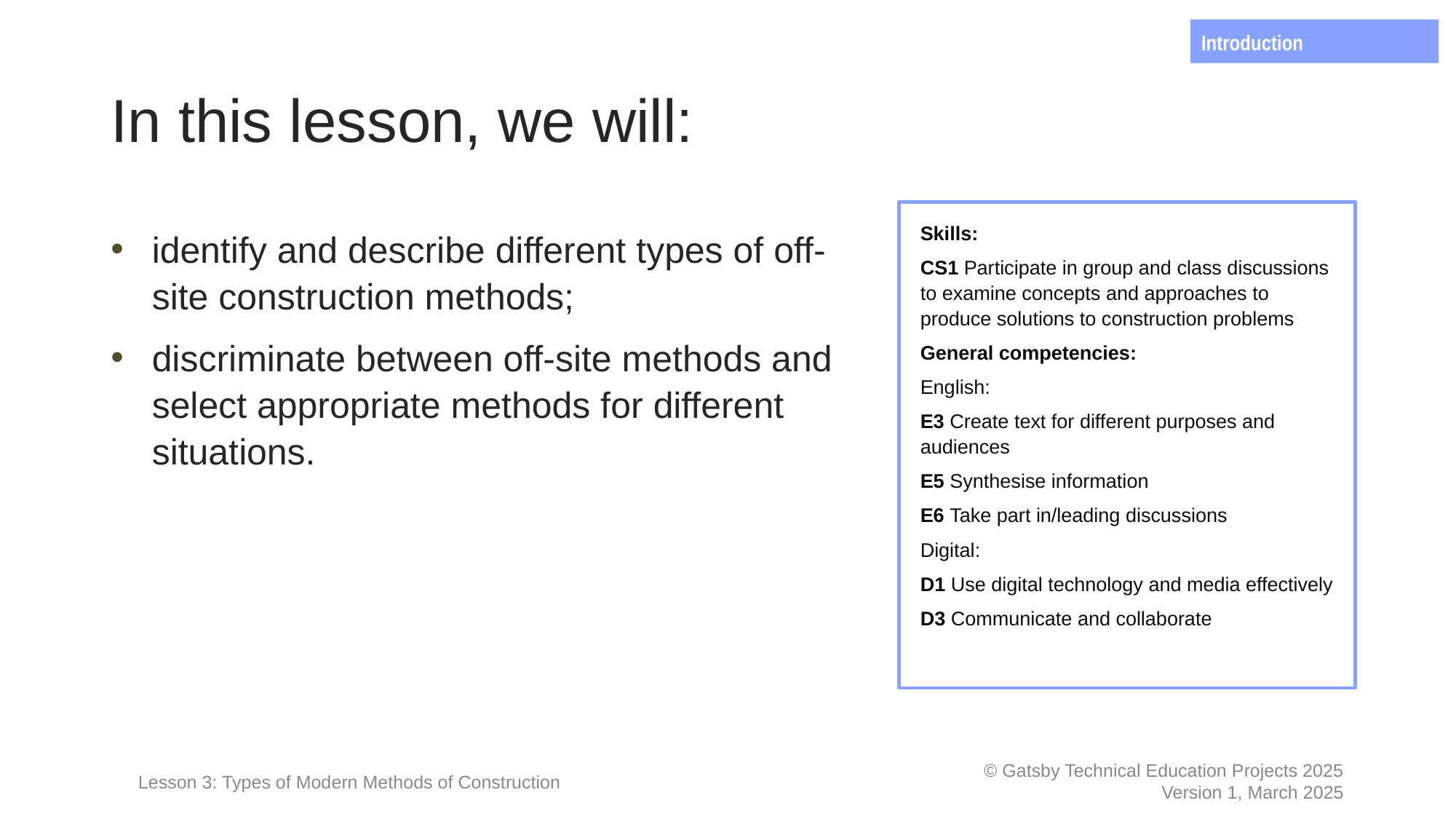

Introduction
# In this lesson, we will:
Skills:
CS1 Participate in group and class discussions to examine concepts and approaches to produce solutions to construction problems
General competencies:
English:
E3 Create text for different purposes and audiences
E5 Synthesise information
E6 Take part in/leading discussions
Digital:
D1 Use digital technology and media effectively
D3 Communicate and collaborate

identify and describe different types of off-site construction methods;
discriminate between off-site methods and select appropriate methods for different situations.
Lesson 3: Types of Modern Methods of Construction